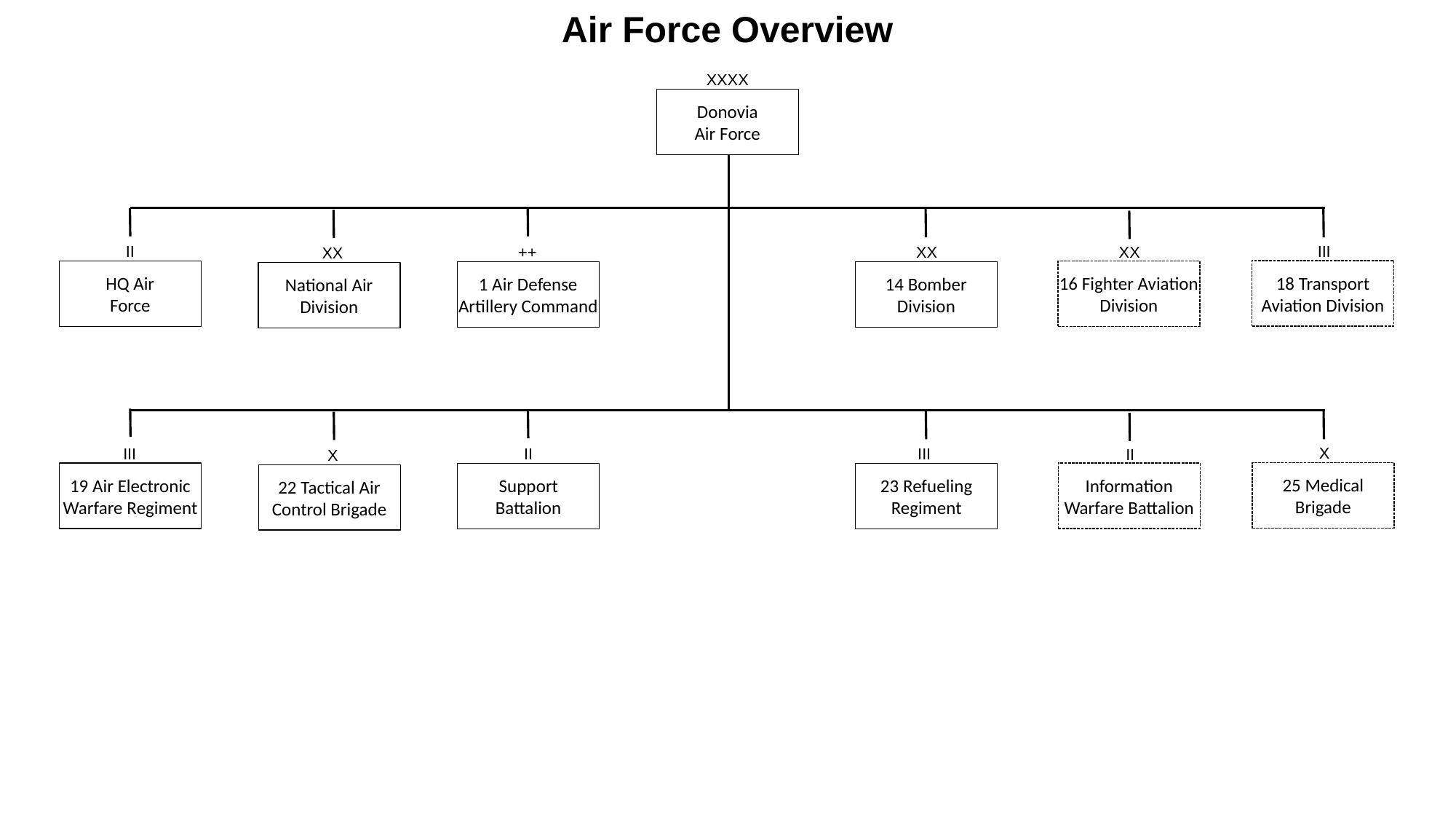

# Air Force Overview
XXXX
Donovia
Air Force
III
II
++
XX
XX
XX
18 Transport Aviation Division
16 Fighter Aviation Division
HQ Air
Force
1 Air Defense Artillery Command
14 Bomber Division
National Air Division
X
III
II
III
II
X
25 Medical
Brigade
Information Warfare Battalion
19 Air Electronic Warfare Regiment
Support
Battalion
23 Refueling Regiment
22 Tactical Air Control Brigade